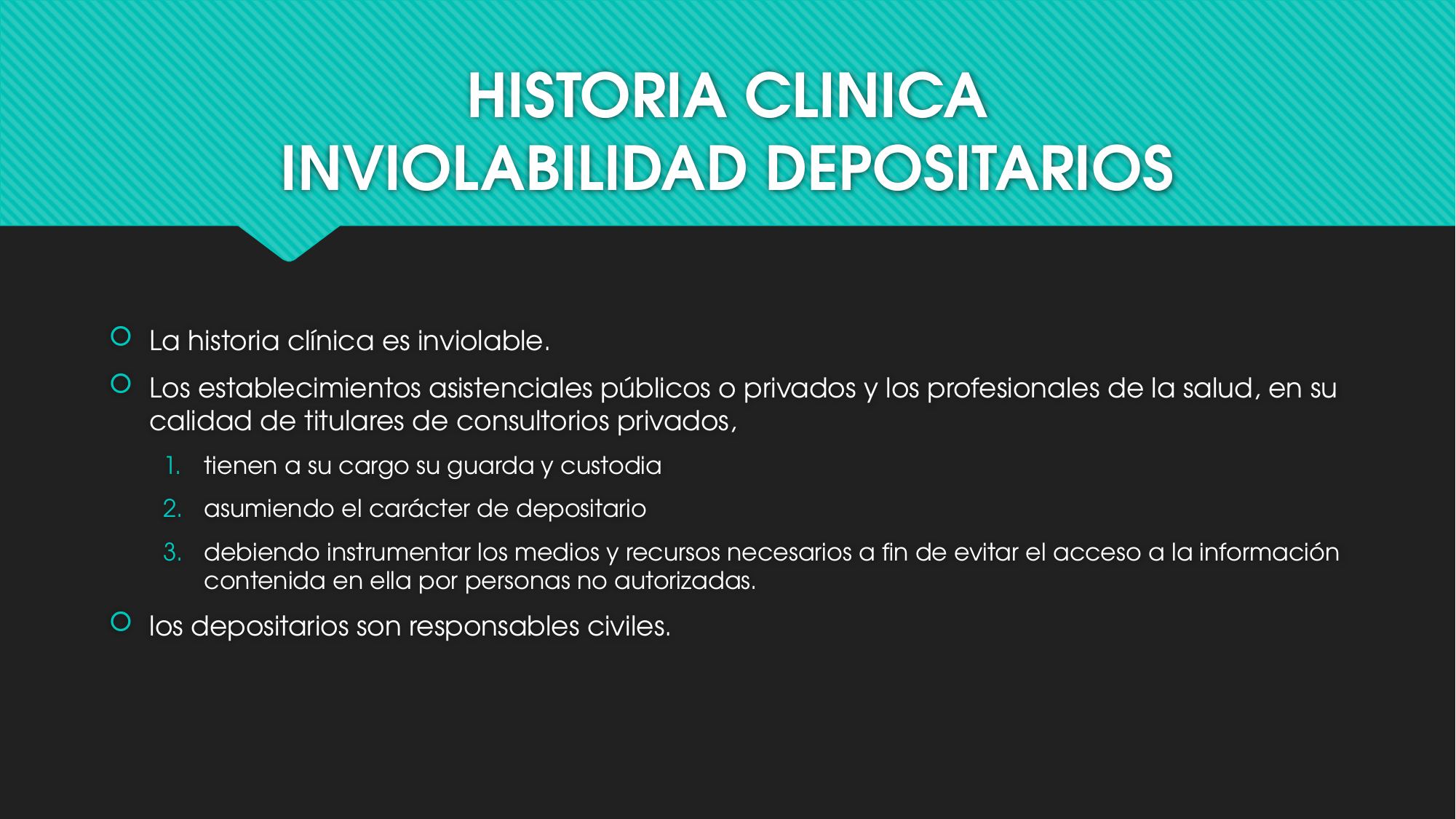

# HISTORIA CLINICA INVIOLABILIDAD DEPOSITARIOS
La historia clínica es inviolable.
Los establecimientos asistenciales públicos o privados y los profesionales de la salud, en su calidad de titulares de consultorios privados,
tienen a su cargo su guarda y custodia
asumiendo el carácter de depositario
debiendo instrumentar los medios y recursos necesarios a fin de evitar el acceso a la información contenida en ella por personas no autorizadas.
los depositarios son responsables civiles.